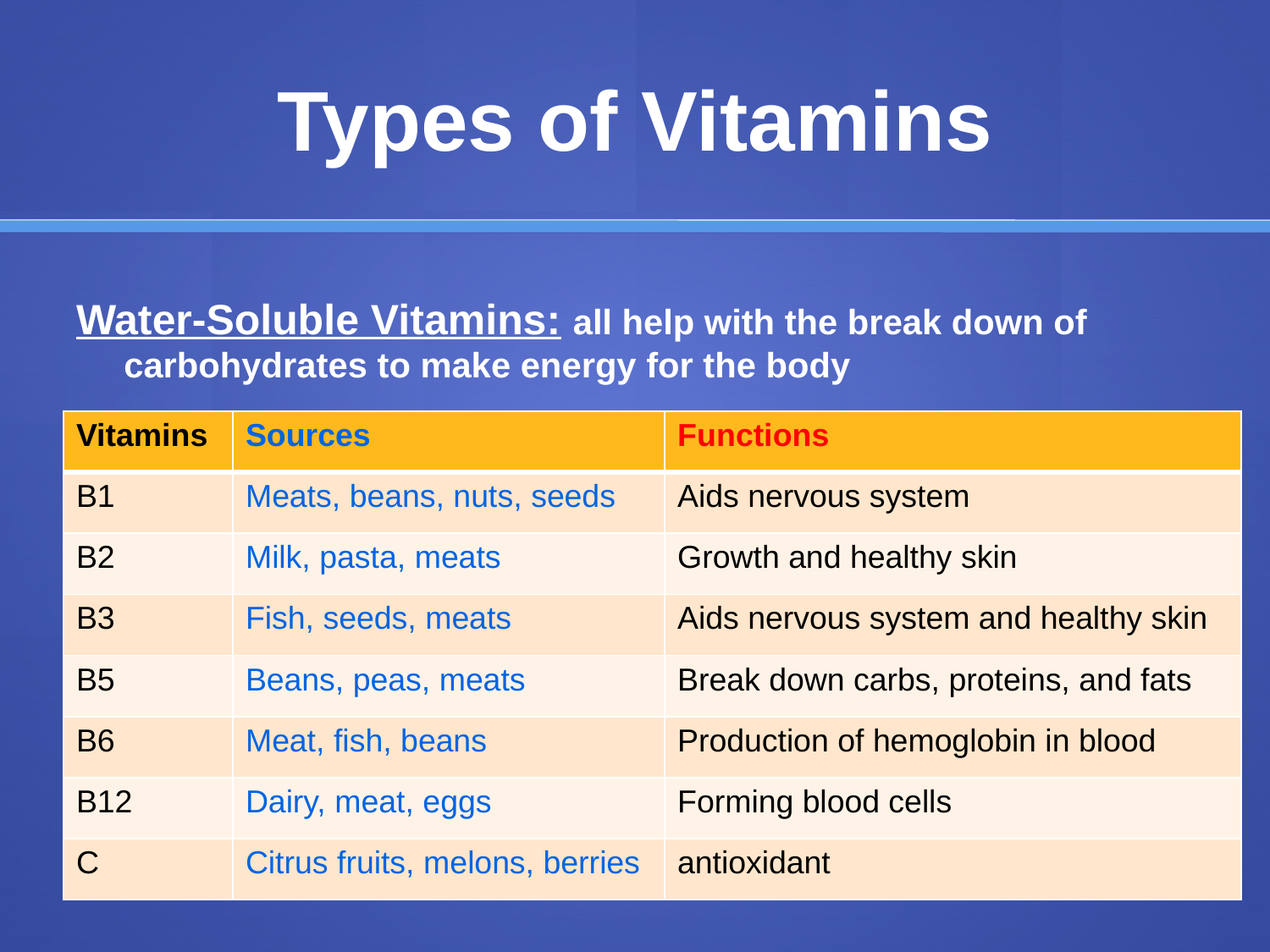

# Types of Vitamins
Water-Soluble Vitamins: all help with the break down of carbohydrates to make energy for the body

| Vitamins | Sources | Functions |
| --- | --- | --- |
| B1 | Meats, beans, nuts, seeds | Aids nervous system |
| B2 | Milk, pasta, meats | Growth and healthy skin |
| B3 | Fish, seeds, meats | Aids nervous system and healthy skin |
| B5 | Beans, peas, meats | Break down carbs, proteins, and fats |
| B6 | Meat, fish, beans | Production of hemoglobin in blood |
| B12 | Dairy, meat, eggs | Forming blood cells |
| C | Citrus fruits, melons, berries | antioxidant |